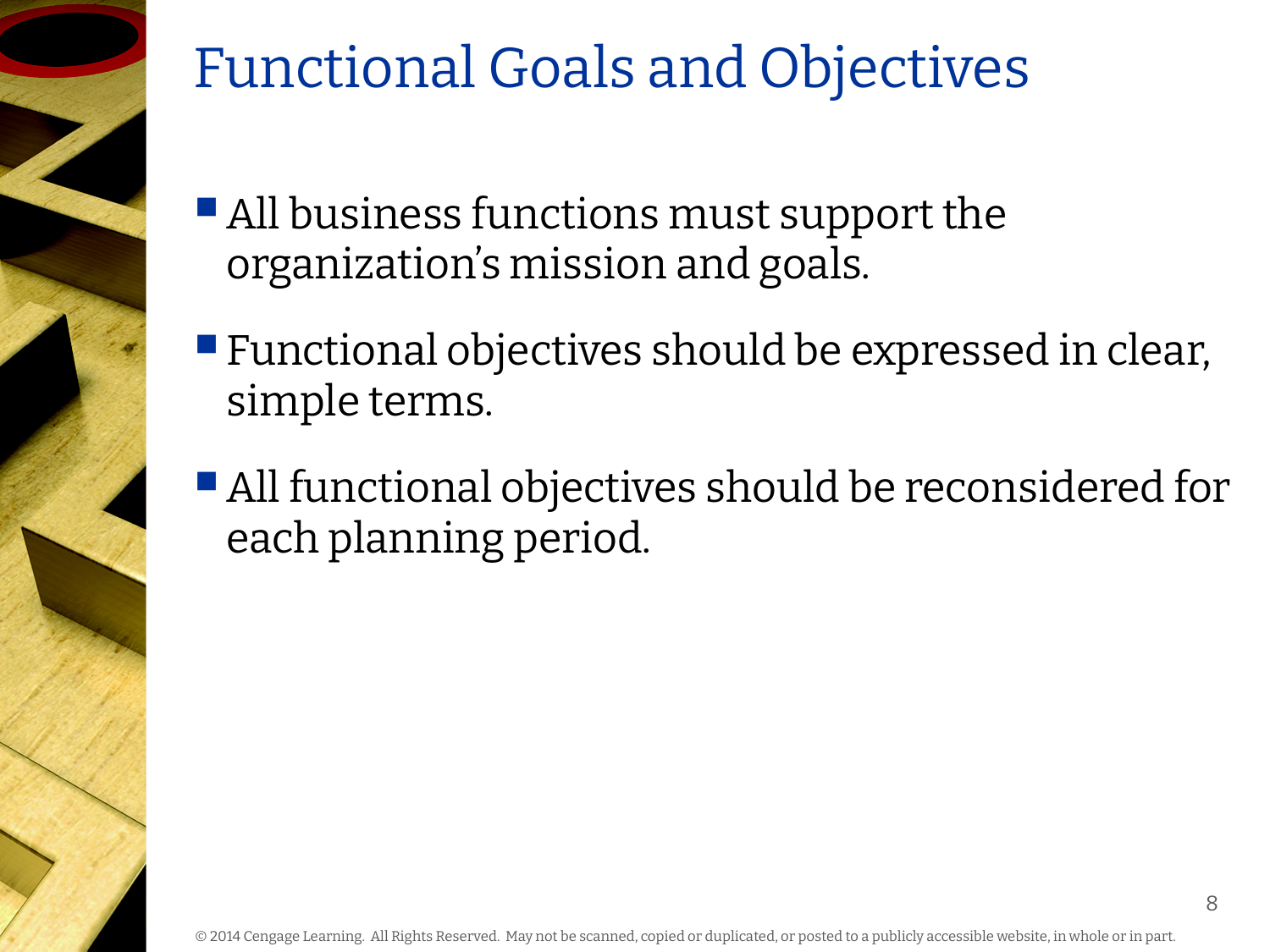

# Functional Goals and Objectives
All business functions must support the organization’s mission and goals.
Functional objectives should be expressed in clear, simple terms.
All functional objectives should be reconsidered for each planning period.

8